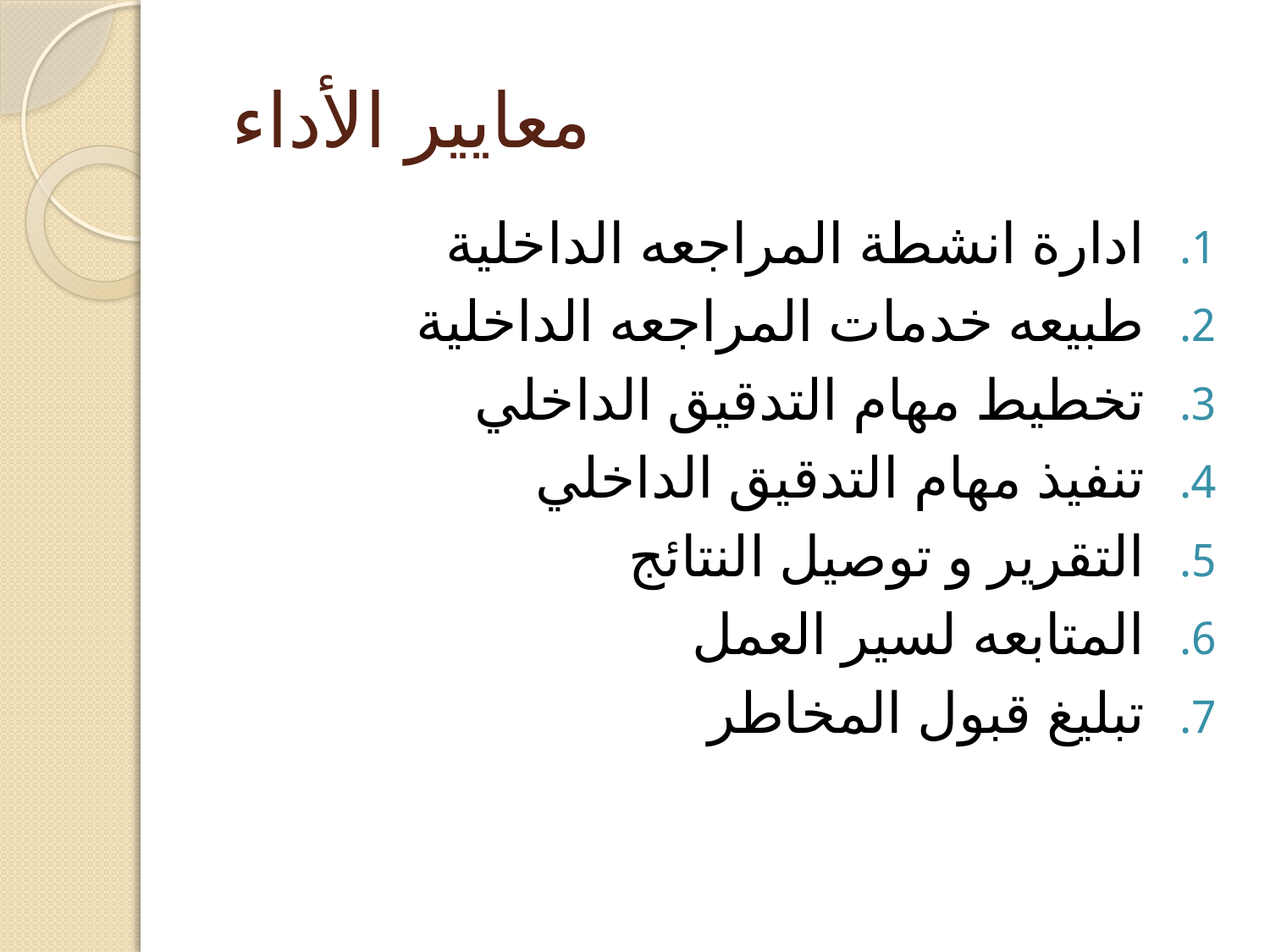

# معايير الأداء
ادارة انشطة المراجعه الداخلية
طبيعه خدمات المراجعه الداخلية
تخطيط مهام التدقيق الداخلي
تنفيذ مهام التدقيق الداخلي
التقرير و توصيل النتائج
المتابعه لسير العمل
تبليغ قبول المخاطر